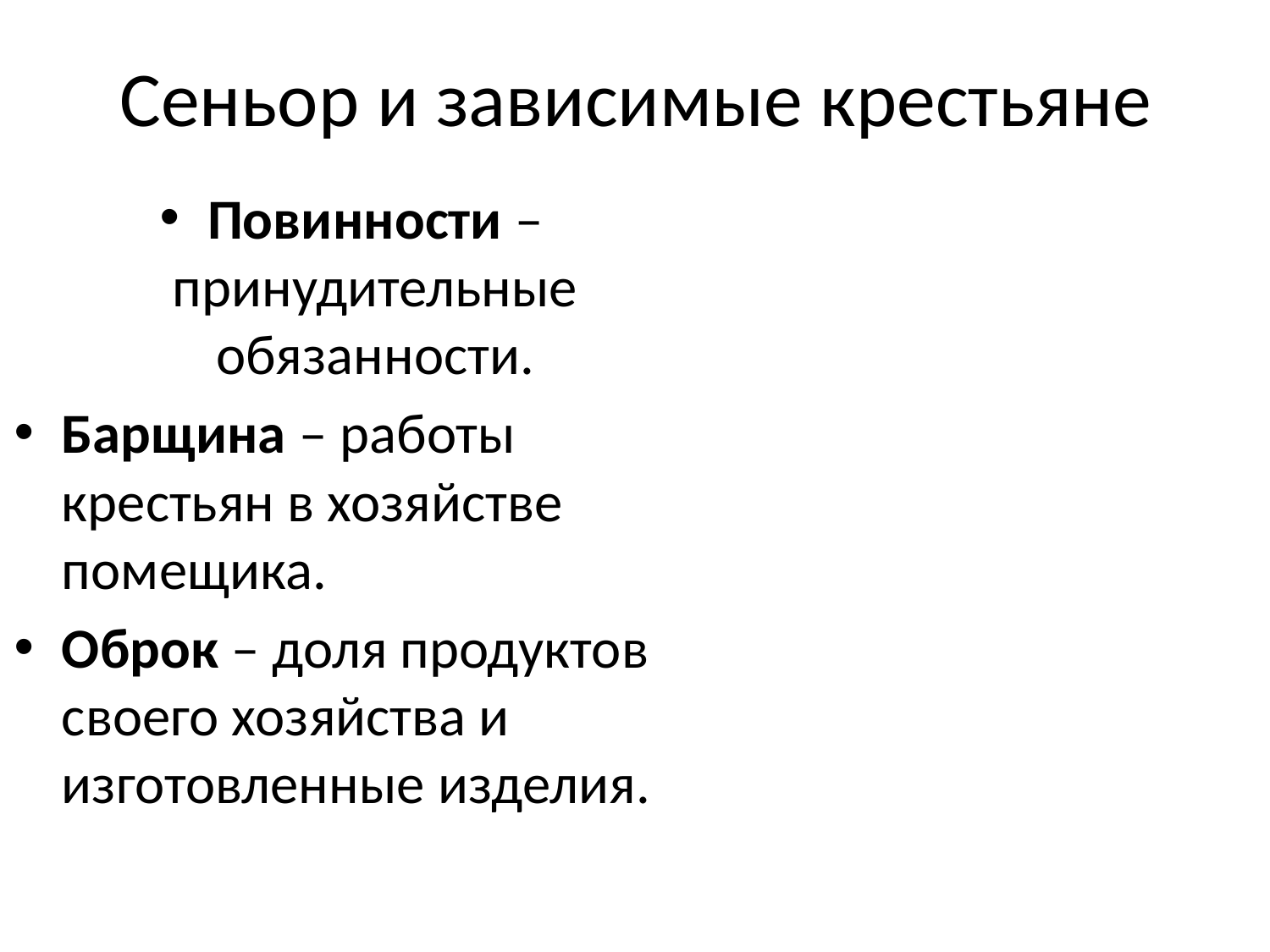

# Сеньор и зависимые крестьяне
Повинности – принудительные обязанности.
Барщина – работы крестьян в хозяйстве помещика.
Оброк – доля продуктов своего хозяйства и изготовленные изделия.